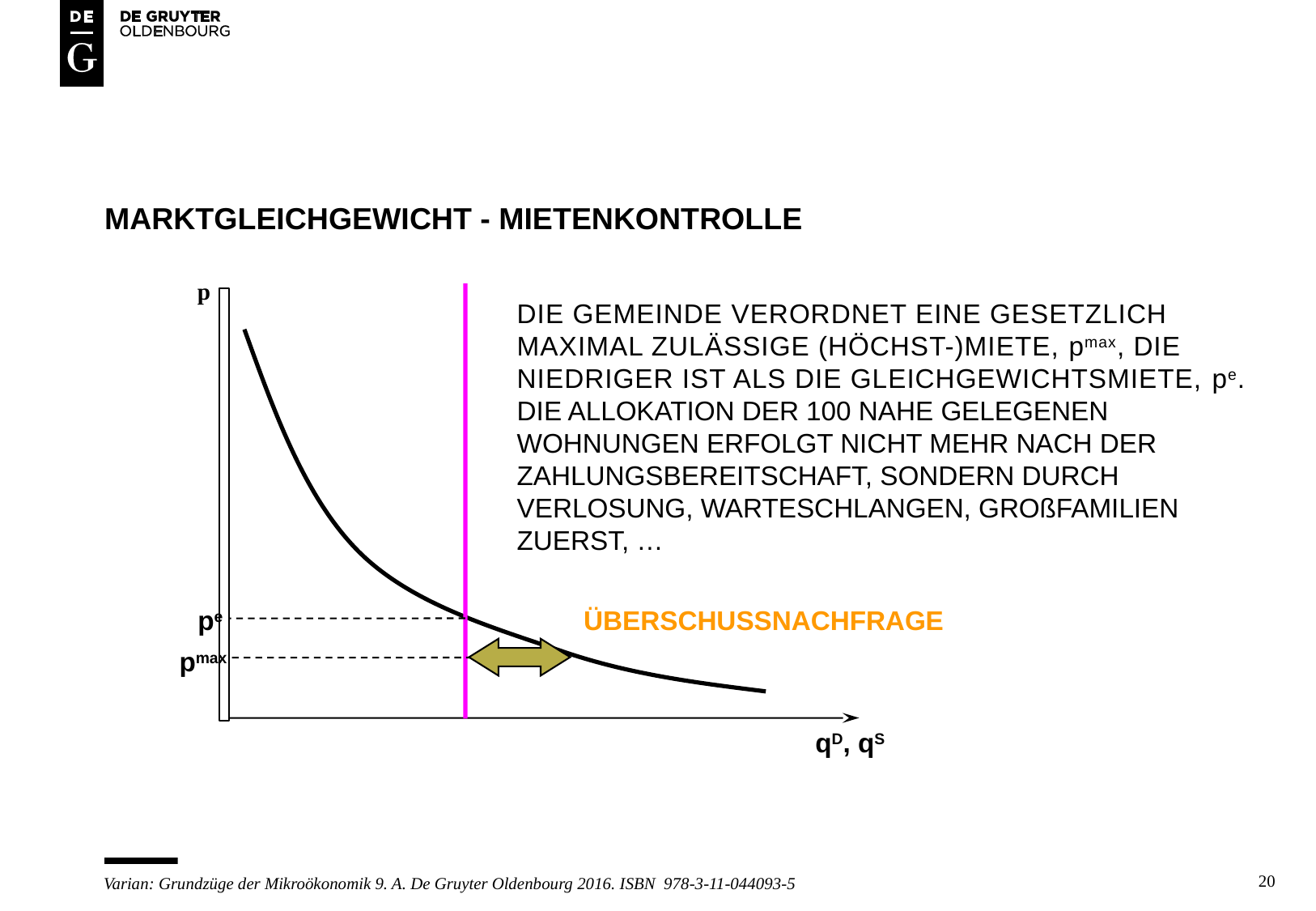

# Marktgleichgewicht - Mietenkontrolle
p

Die Gemeinde verordnet eine gesetzlich maximal zulässige (Höchst-)Miete, pmax, die niedriger ist als die Gleichgewichtsmiete, pe.
DIE ALLOKATION DER 100 NAHE GELEGENEN WOHNUNGEN ERFOLGT NICHT MEHR NACH DER ZAHLUNGSBEREITSCHAFT, SONDERN DURCH VERLOSUNG, WARTESCHLANGEN, GROßFAMILIEN ZUERST, …

pe
ÜBERSCHUSSNACHFRAGE

pmax

qD, qS
20
Varian: Grundzüge der Mikroökonomik 9. A. De Gruyter Oldenbourg 2016. ISBN  978-3-11-044093-5